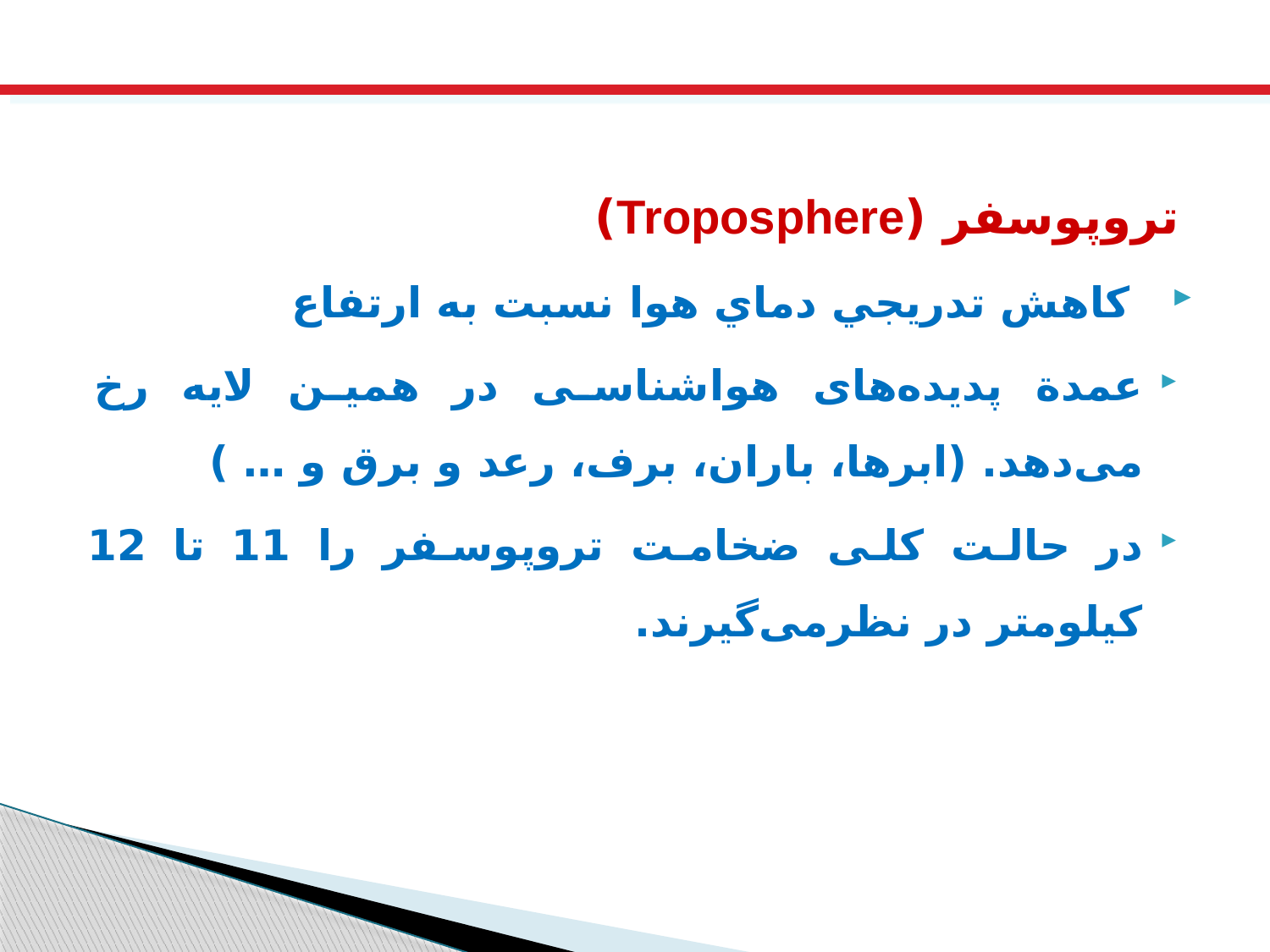

تروپوسفر (Troposphere)
کاهش تدريجي دماي هوا نسبت به ارتفاع
عمدة پدیده‌های هواشناسی در همین لایه رخ می‌دهد. (ابرها، باران، برف، رعد و برق و … )
در حالت كلی ضخامت تروپوسفر را 11 تا 12 كیلومتر در نظرمی‌گیرند.